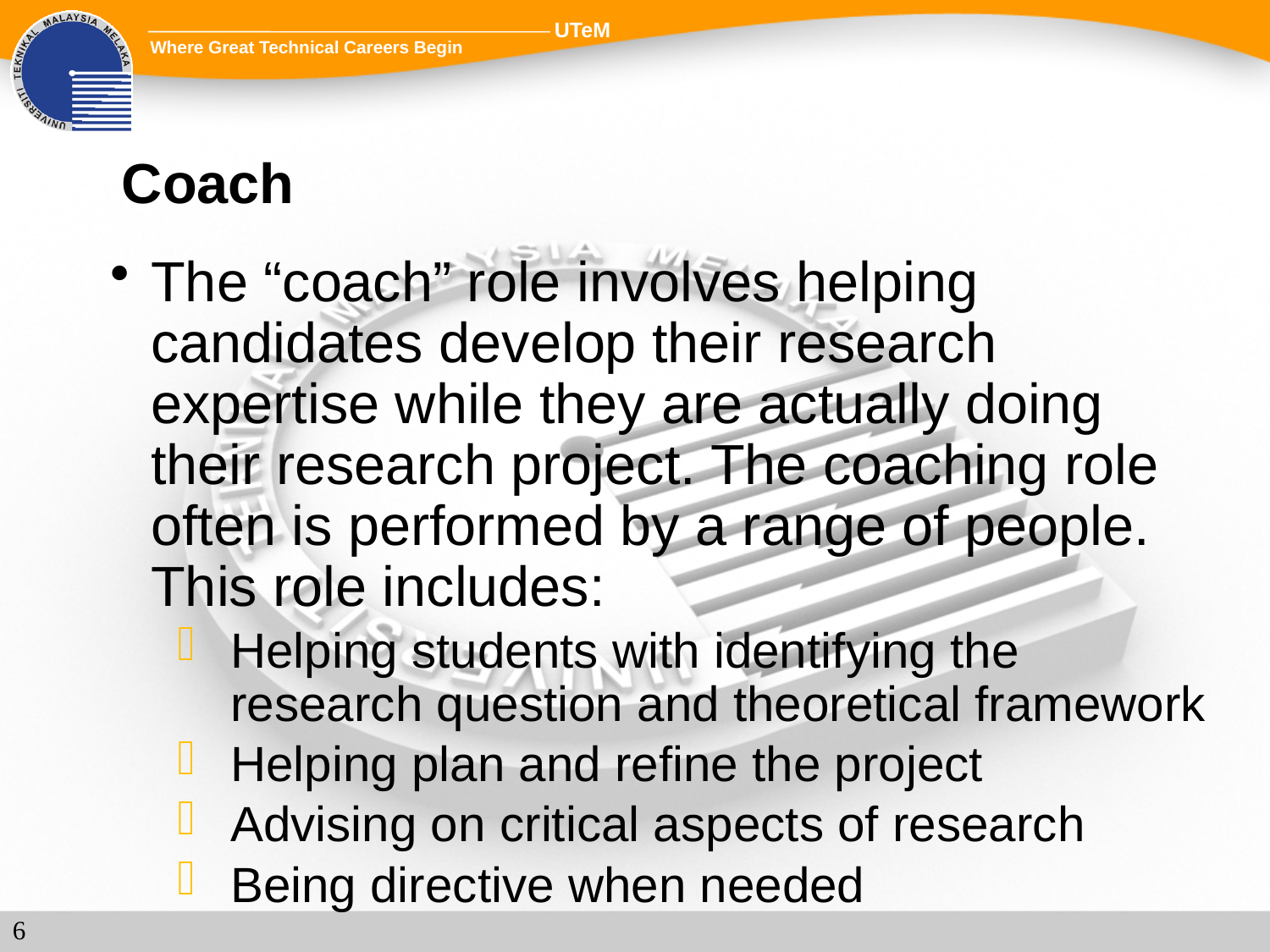

# Coach
The “coach” role involves helping candidates develop their research expertise while they are actually doing their research project. The coaching role often is performed by a range of people. This role includes:
Helping students with identifying the research question and theoretical framework
Helping plan and refine the project
Advising on critical aspects of research
Being directive when needed